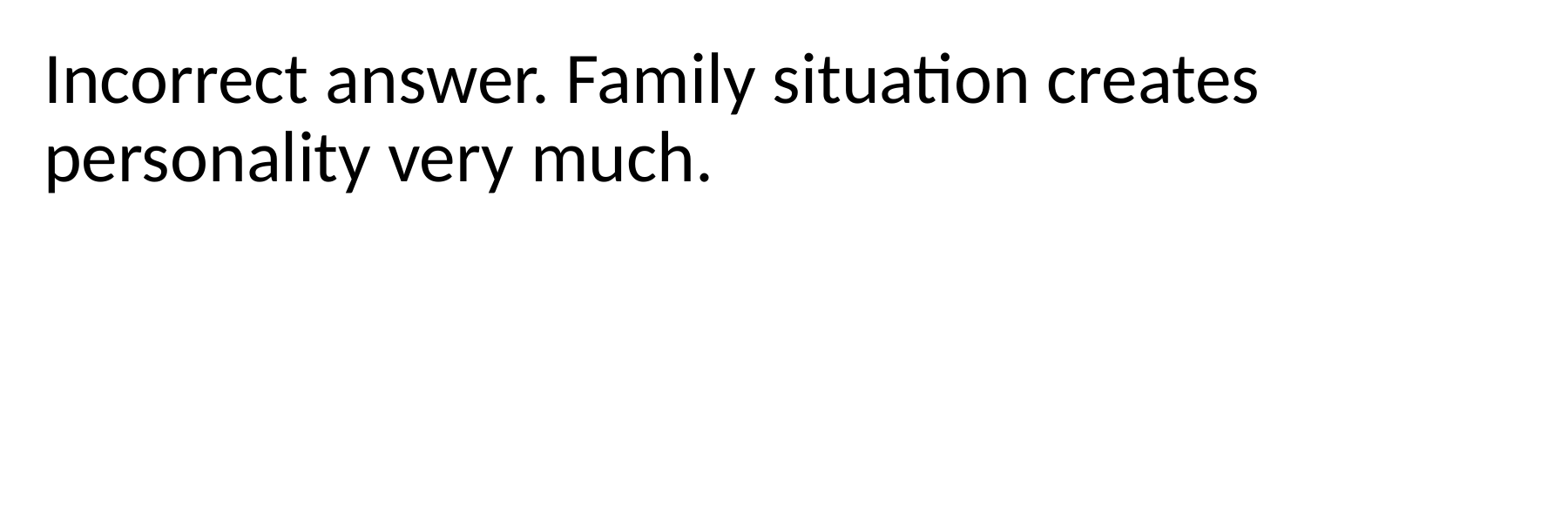

Incorrect answer. Family situation creates personality very much.